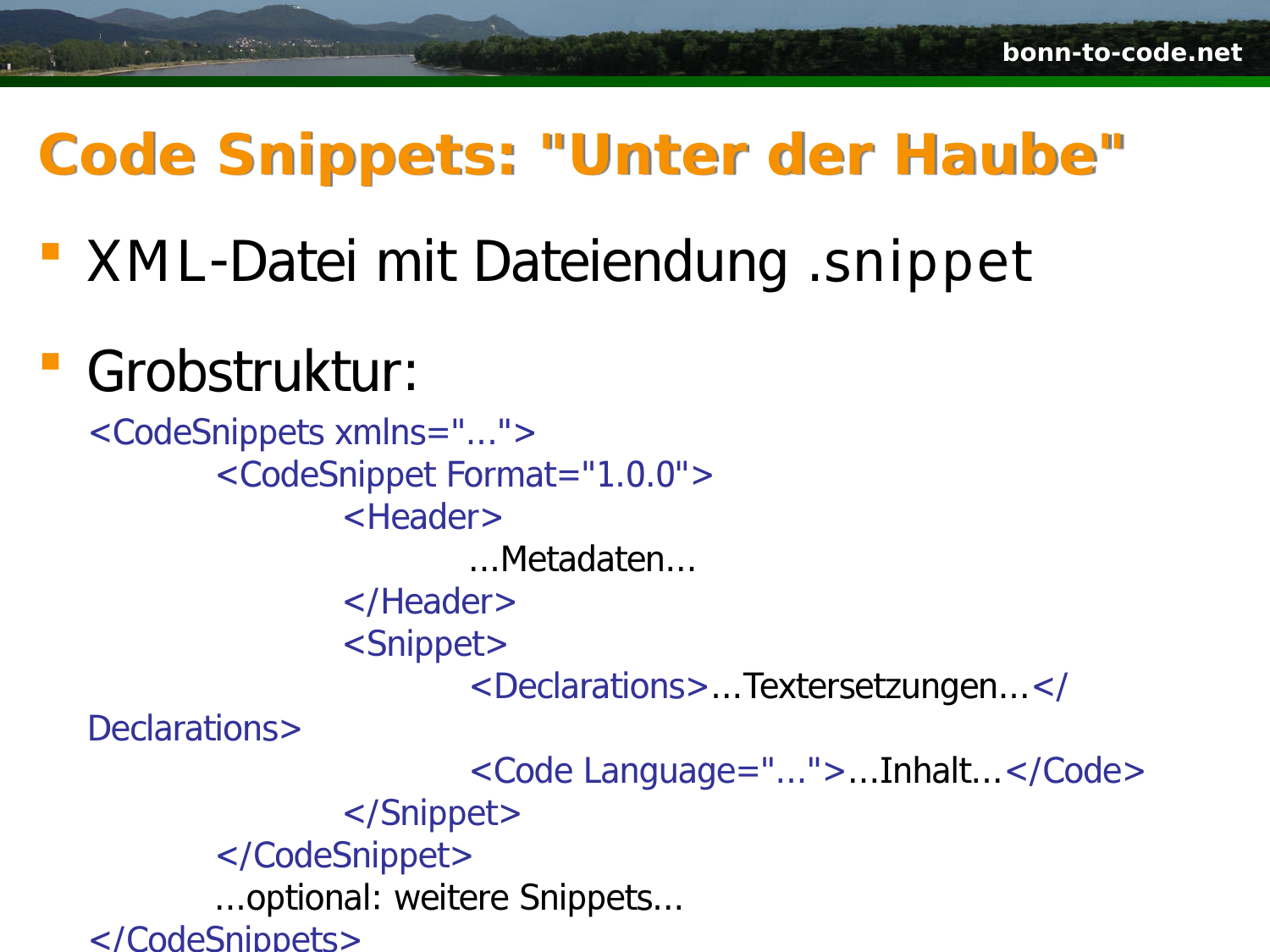

# Code Snippets: "Unter der Haube"
XML-Datei mit Dateiendung .snippet
Grobstruktur:
<CodeSnippets xmlns="...">
	<CodeSnippet Format="1.0.0">
		<Header>
			...Metadaten...
		</Header>
		<Snippet>
			<Declarations>...Textersetzungen...</Declarations>
			<Code Language="...">...Inhalt...</Code>
		</Snippet>
	</CodeSnippet>
	...optional: weitere Snippets...
</CodeSnippets>